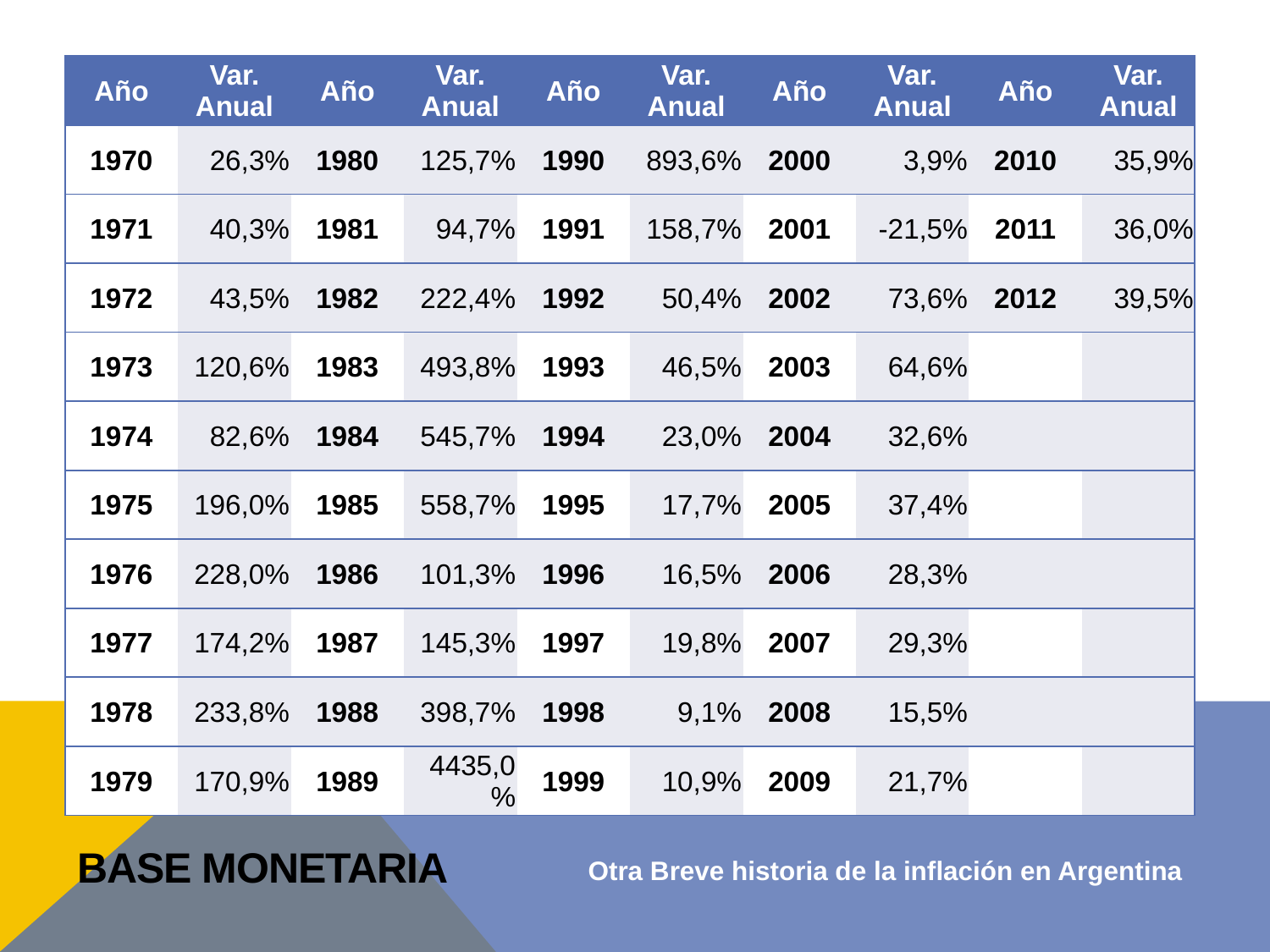

| Año | Var. Anual | Año | Var. Anual | Año | Var. Anual | Año | Var. Anual | Año | Var. Anual |
| --- | --- | --- | --- | --- | --- | --- | --- | --- | --- |
| 1970 | 26,3% | 1980 | 125,7% | 1990 | 893,6% | 2000 | 3,9% | 2010 | 35,9% |
| 1971 | 40,3% | 1981 | 94,7% | 1991 | 158,7% | 2001 | -21,5% | 2011 | 36,0% |
| 1972 | 43,5% | 1982 | 222,4% | 1992 | 50,4% | 2002 | 73,6% | 2012 | 39,5% |
| 1973 | 120,6% | 1983 | 493,8% | 1993 | 46,5% | 2003 | 64,6% |  |  |
| 1974 | 82,6% | 1984 | 545,7% | 1994 | 23,0% | 2004 | 32,6% |  |  |
| 1975 | 196,0% | 1985 | 558,7% | 1995 | 17,7% | 2005 | 37,4% |  |  |
| 1976 | 228,0% | 1986 | 101,3% | 1996 | 16,5% | 2006 | 28,3% |  |  |
| 1977 | 174,2% | 1987 | 145,3% | 1997 | 19,8% | 2007 | 29,3% |  |  |
| 1978 | 233,8% | 1988 | 398,7% | 1998 | 9,1% | 2008 | 15,5% |  |  |
| 1979 | 170,9% | 1989 | 4435,0% | 1999 | 10,9% | 2009 | 21,7% |  |  |

# Base Monetaria
Otra Breve historia de la inflación en Argentina